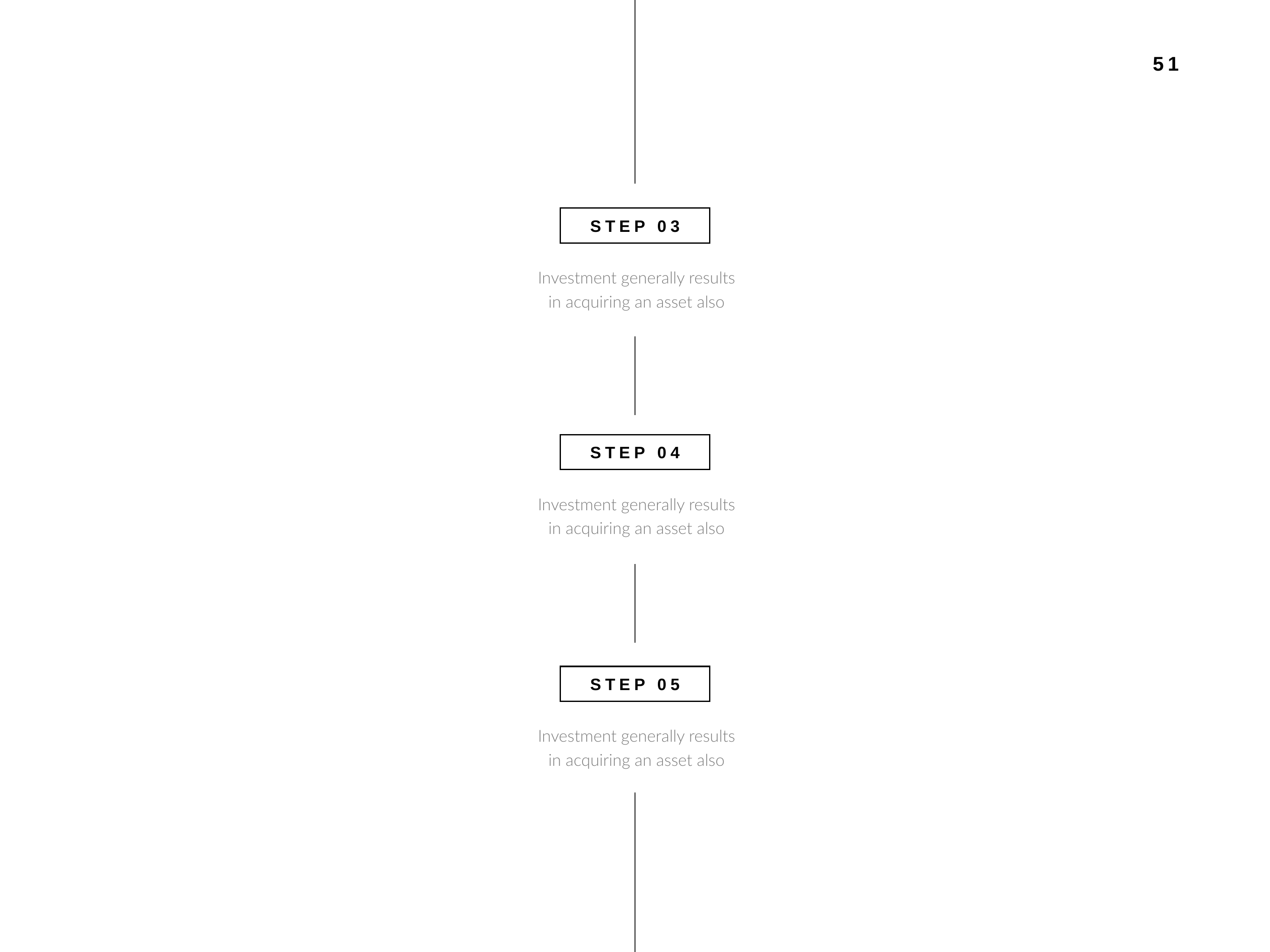

STEP 03
Investment generally results in acquiring an asset also

STEP 04
Investment generally results in acquiring an asset also

STEP 05
Investment generally results in acquiring an asset also